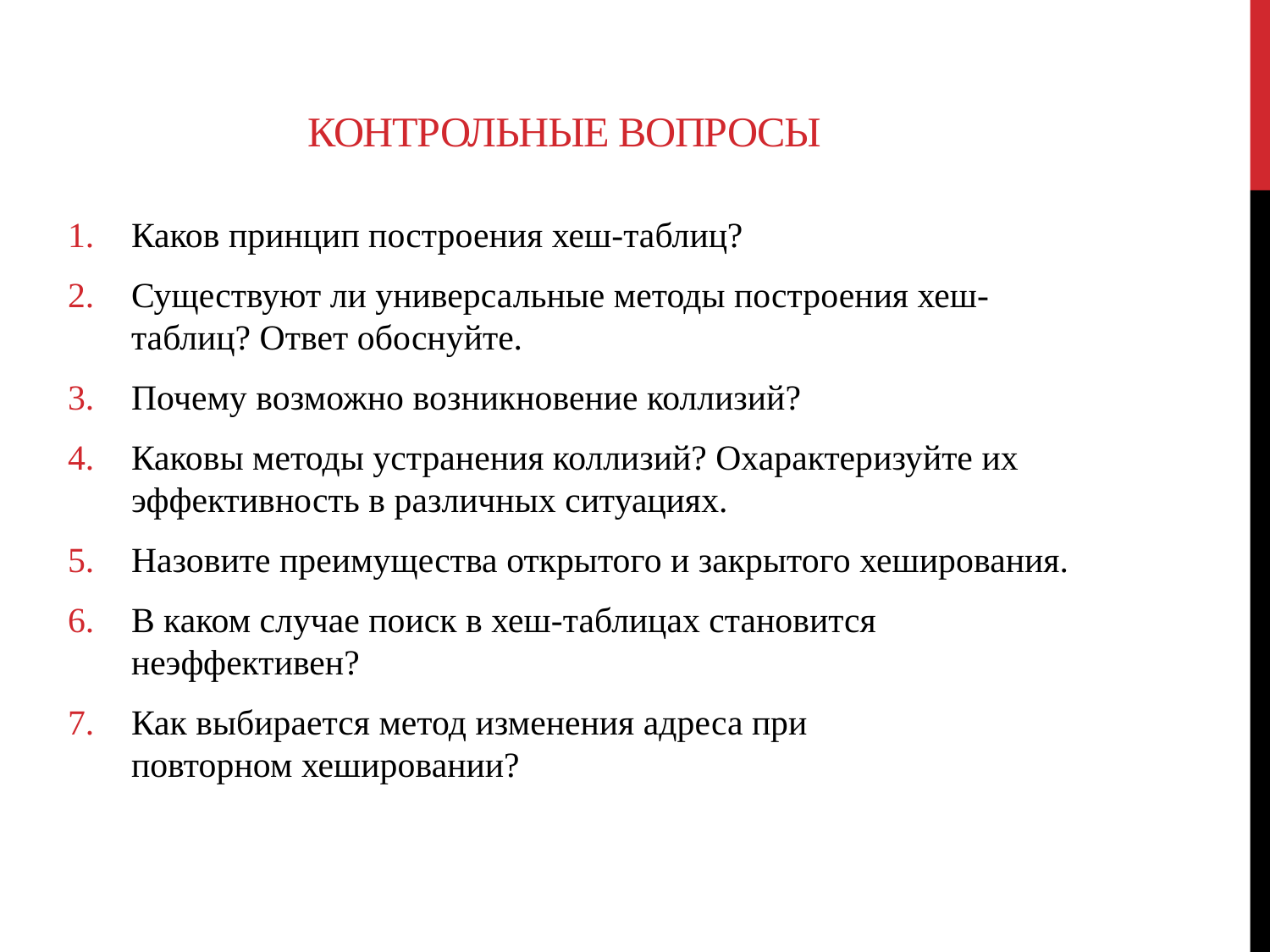

# Контрольные вопросы
Каков принцип построения хеш-таблиц?
Существуют ли универсальные методы построения хеш-таблиц? Ответ обоснуйте.
Почему возможно возникновение коллизий?
Каковы методы устранения коллизий? Охарактеризуйте их эффективность в различных ситуациях.
Назовите преимущества открытого и закрытого хеширования.
В каком случае поиск в хеш-таблицах становится неэффективен?
Как выбирается метод изменения адреса при повторном хешировании?